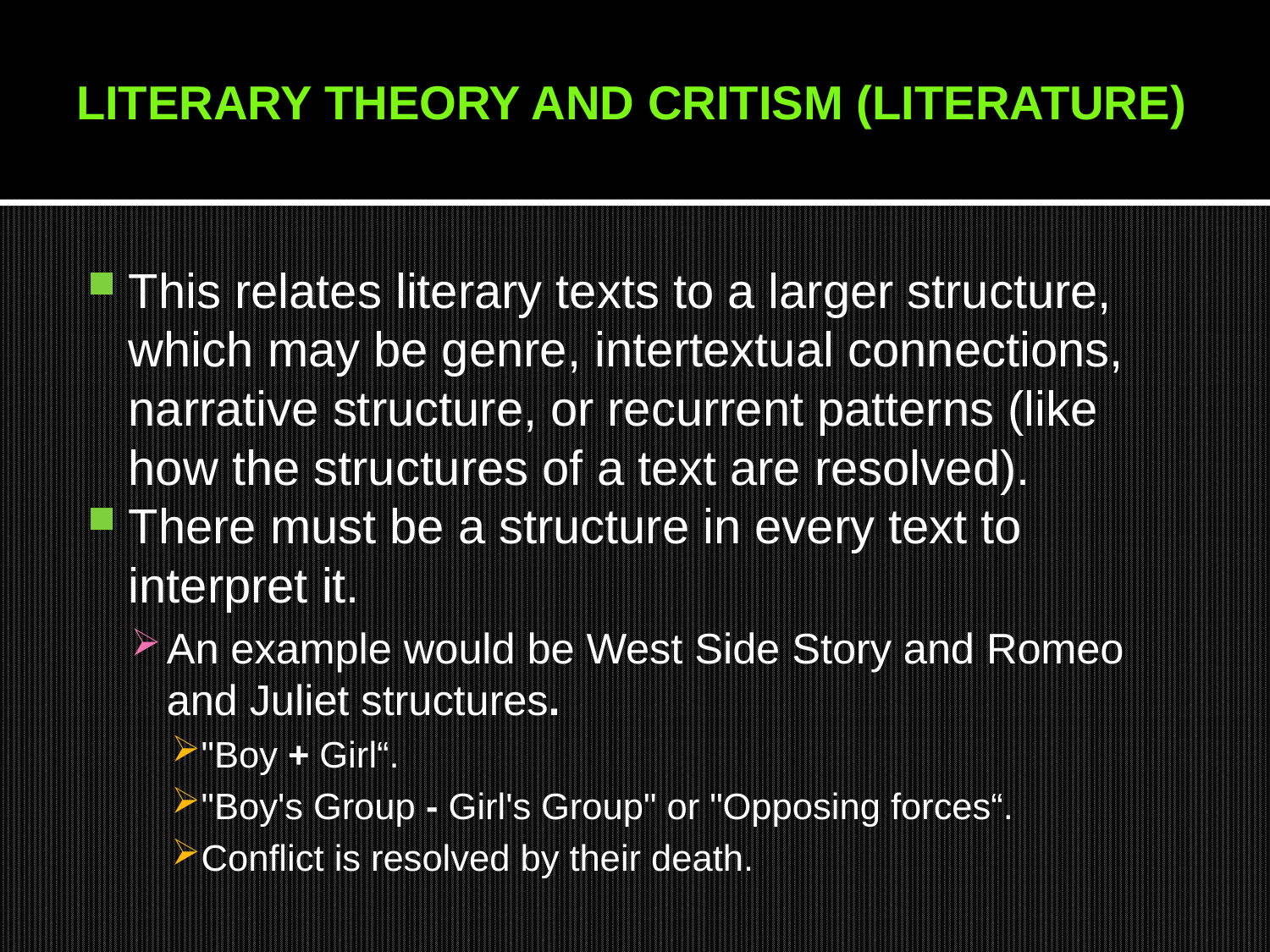

# LITERARY THEORY AND CRITISM (LITERATURE)
This relates literary texts to a larger structure, which may be genre, intertextual connections, narrative structure, or recurrent patterns (like how the structures of a text are resolved).
There must be a structure in every text to interpret it.
An example would be West Side Story and Romeo and Juliet structures.
"Boy + Girl“.
"Boy's Group - Girl's Group" or "Opposing forces“.
Conflict is resolved by their death.